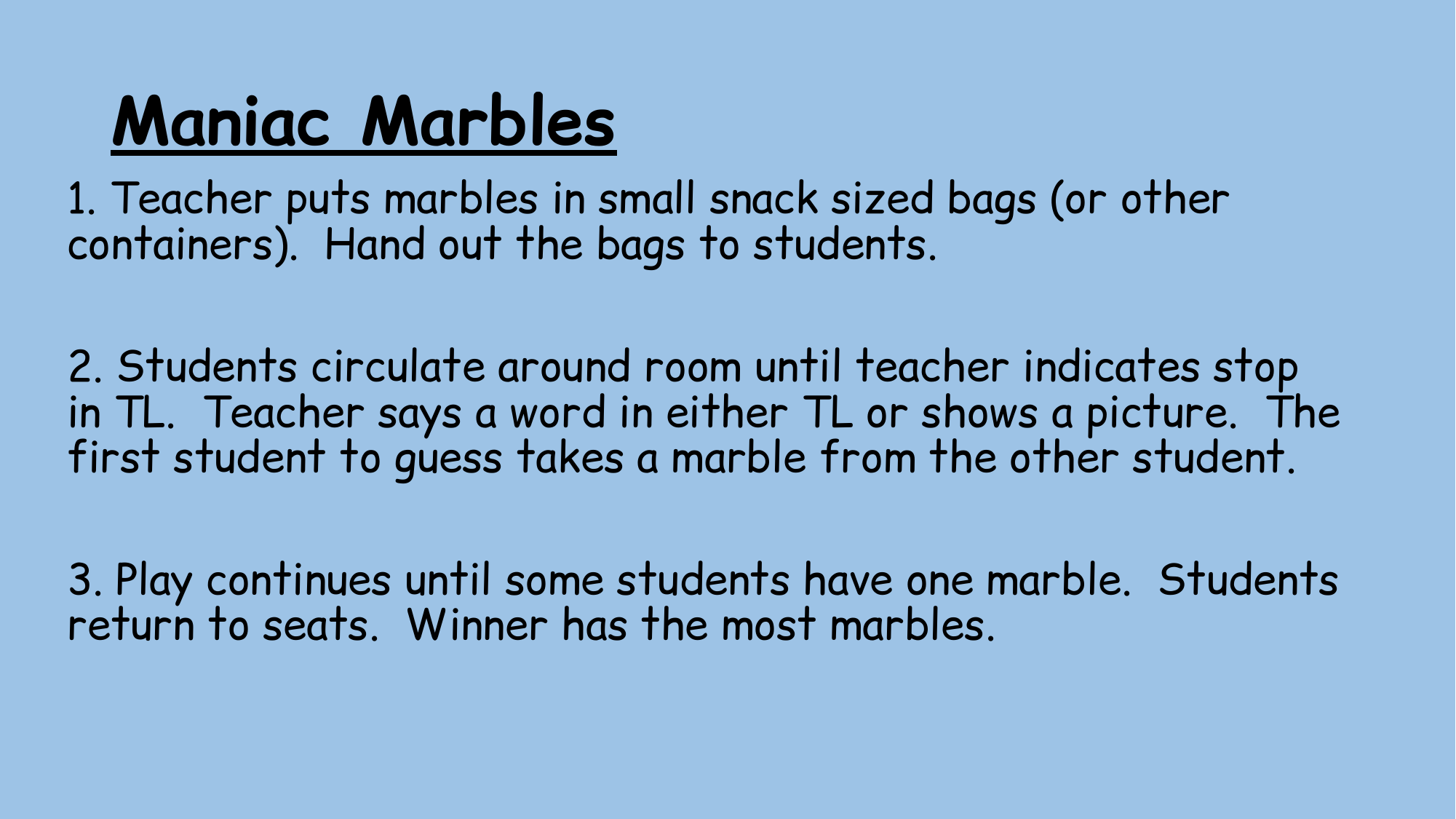

# Maniac Marbles
1. Teacher puts marbles in small snack sized bags (or other containers).  Hand out the bags to students.

2. Students circulate around room until teacher indicates stop in TL.  Teacher says a word in either TL or shows a picture.  The first student to guess takes a marble from the other student.

3. Play continues until some students have one marble.  Students return to seats.  Winner has the most marbles.